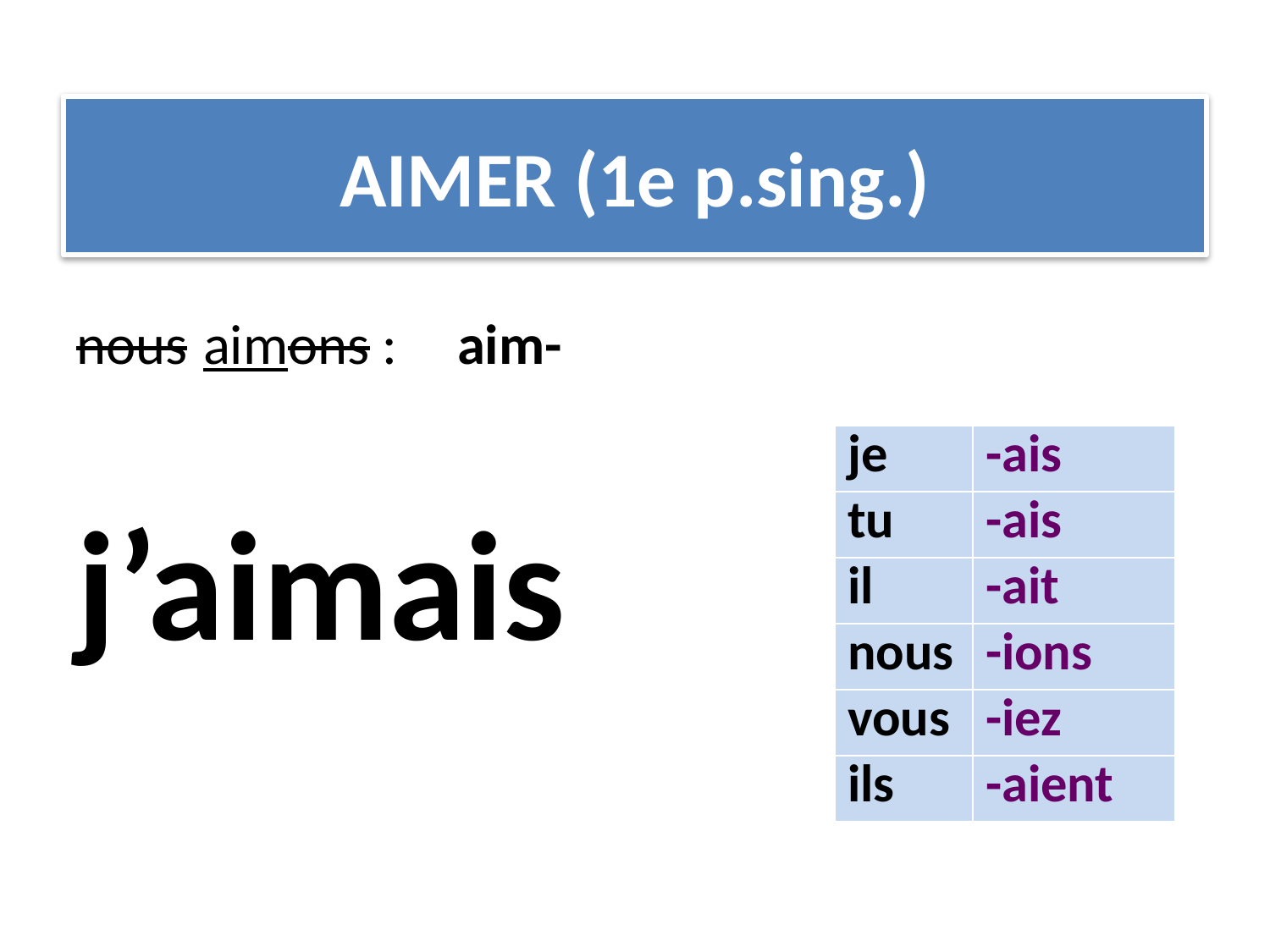

# AIMER (1e p.sing.)

nous 	aimons : 	aim-

j’aimais

| je | -ais |
| --- | --- |
| tu | -ais |
| il | -ait |
| nous | -ions |
| vous | -iez |
| ils | -aient |